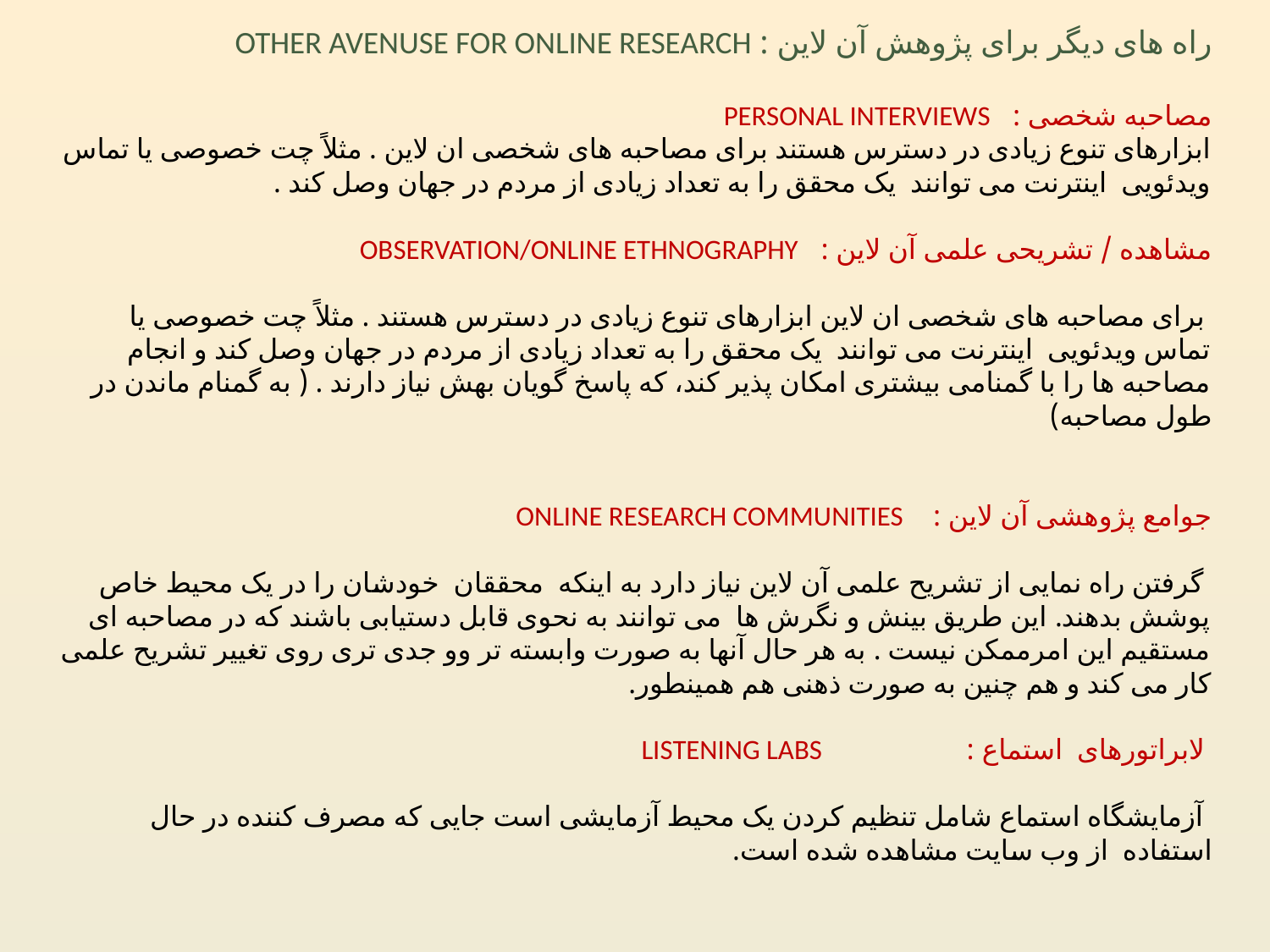

# راه های دیگر برای پژوهش آن لاین : other avenuse for online research مصاحبه شخصی :   personal interviews ابزارهای تنوع زیادی در دسترس هستند برای مصاحبه های شخصی ان لاین . مثلاً چت خصوصی یا تماس ویدئویی  اینترنت می توانند  یک محقق را به تعداد زیادی از مردم در جهان وصل کند . مشاهده / تشریحی علمی آن لاین :   observation/online ethnography برای مصاحبه های شخصی ان لاین ابزارهای تنوع زیادی در دسترس هستند . مثلاً چت خصوصی یا تماس ویدئویی  اینترنت می توانند  یک محقق را به تعداد زیادی از مردم در جهان وصل کند و انجام مصاحبه ها را با گمنامی بیشتری امکان پذیر کند، که پاسخ گویان بهش نیاز دارند . ( به گمنام ماندن در طول مصاحبه) جوامع پژوهشی آن لاین :    online research communities گرفتن راه نمایی از تشریح علمی آن لاین نیاز دارد به اینکه  محققان  خودشان را در یک محیط خاص پوشش بدهند. این طریق بینش و نگرش ها  می توانند به نحوی قابل دستیابی باشند که در مصاحبه ای مستقیم این امرممکن نیست . به هر حال آنها به صورت وابسته تر وو جدی تری روی تغییر تشریح علمی کار می کند و هم چنین به صورت ذهنی هم همینطور. لابراتورهای  استماع :                    listening labs آزمایشگاه استماع شامل تنظیم کردن یک محیط آزمایشی است جایی که مصرف کننده در حال استفاده  از وب سایت مشاهده شده است.